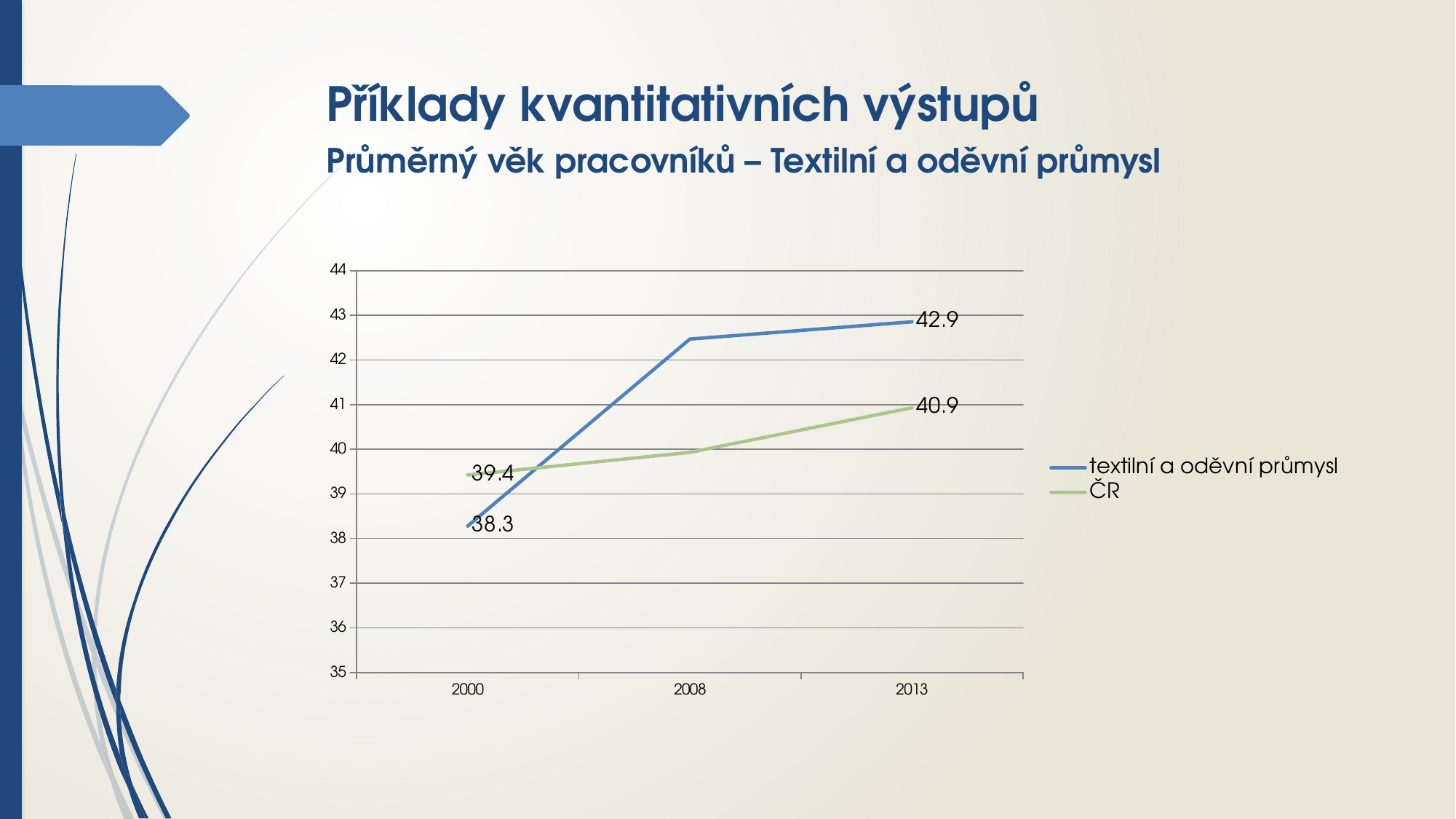

# Příklady kvantitativních výstupů Průměrný věk pracovníků – Textilní a oděvní průmysl

### Chart

| Category | textilní a oděvní průmysl | ČR |
|---|---|---|
| 2000 | 38.27889064756162 | 39.42284243531975 |
| 2008 | 42.46695328410225 | 39.93020756965888 |
| 2013 | 42.853889363977174 | 40.92979403232465 |